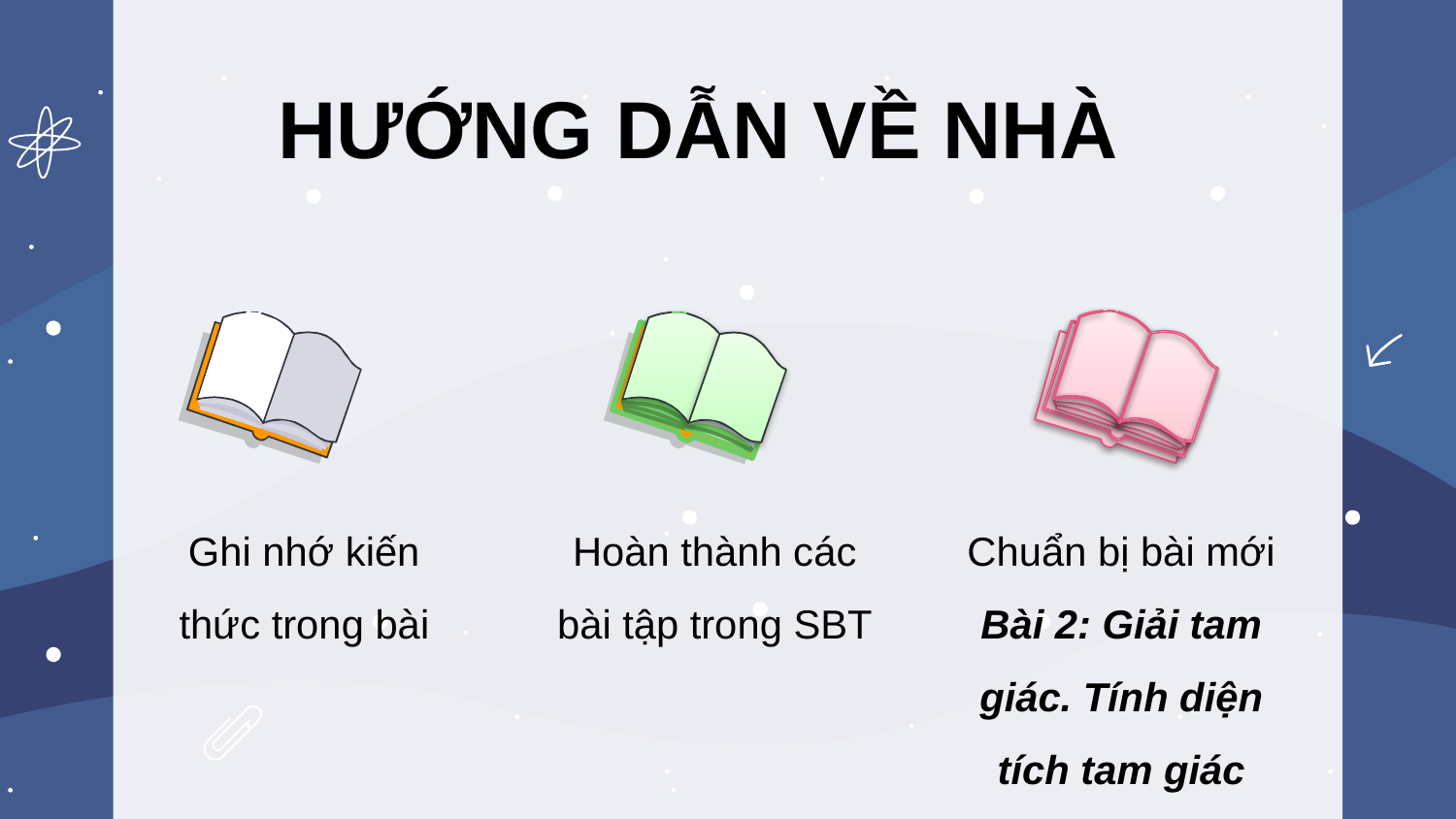

HƯỚNG DẪN VỀ NHÀ

Hoàn thành các bài tập trong SBT
Chuẩn bị bài mới Bài 2: Giải tam giác. Tính diện tích tam giác
Ghi nhớ kiến thức trong bài